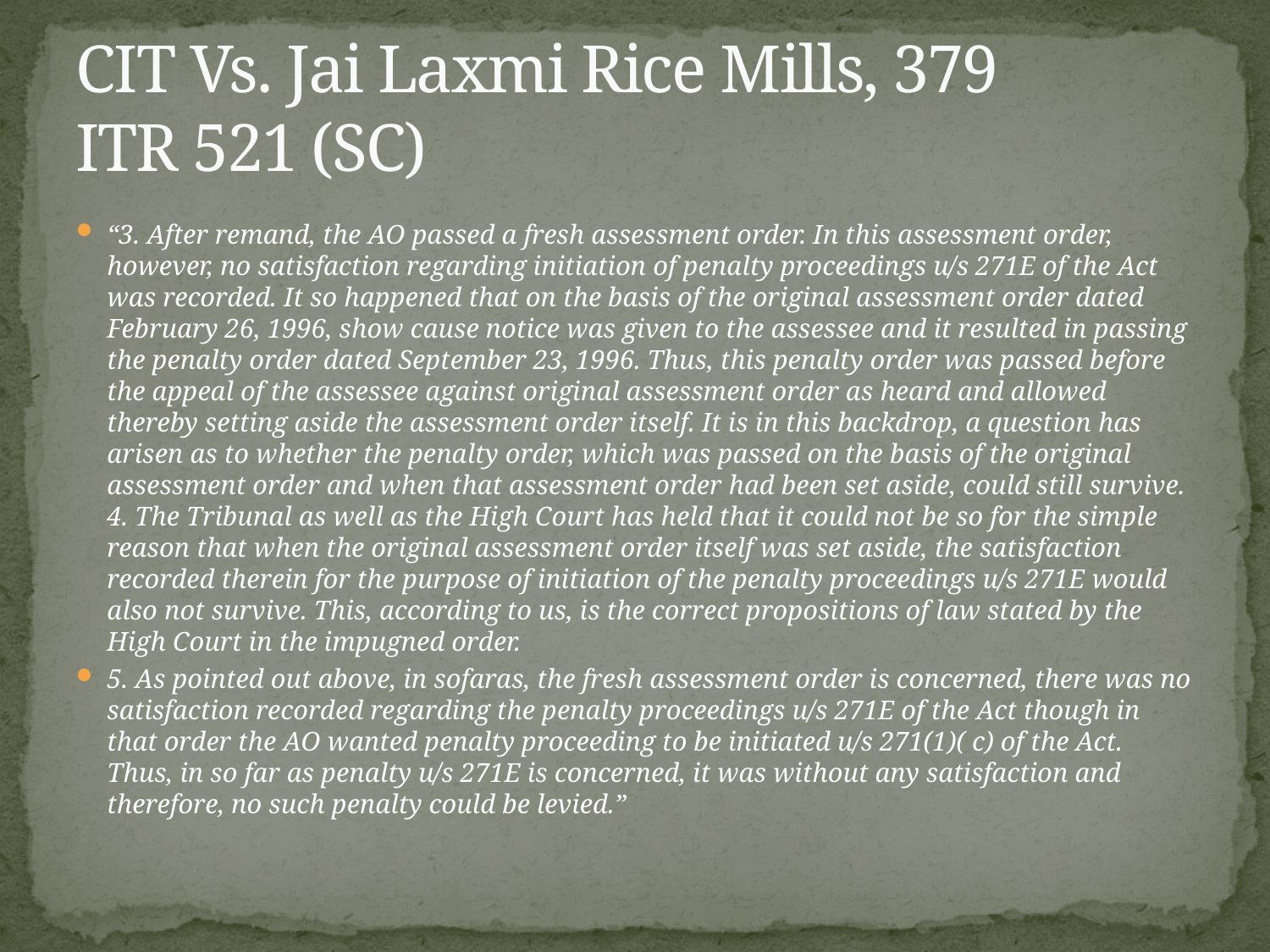

# CIT Vs. Jai Laxmi Rice Mills, 379 ITR 521 (SC)
“3. After remand, the AO passed a fresh assessment order. In this assessment order, however, no satisfaction regarding initiation of penalty proceedings u/s 271E of the Act was recorded. It so happened that on the basis of the original assessment order dated February 26, 1996, show cause notice was given to the assessee and it resulted in passing the penalty order dated September 23, 1996. Thus, this penalty order was passed before the appeal of the assessee against original assessment order as heard and allowed thereby setting aside the assessment order itself. It is in this backdrop, a question has arisen as to whether the penalty order, which was passed on the basis of the original assessment order and when that assessment order had been set aside, could still survive. 4. The Tribunal as well as the High Court has held that it could not be so for the simple reason that when the original assessment order itself was set aside, the satisfaction recorded therein for the purpose of initiation of the penalty proceedings u/s 271E would also not survive. This, according to us, is the correct propositions of law stated by the High Court in the impugned order.
5. As pointed out above, in sofaras, the fresh assessment order is concerned, there was no satisfaction recorded regarding the penalty proceedings u/s 271E of the Act though in that order the AO wanted penalty proceeding to be initiated u/s 271(1)( c) of the Act. Thus, in so far as penalty u/s 271E is concerned, it was without any satisfaction and therefore, no such penalty could be levied.”